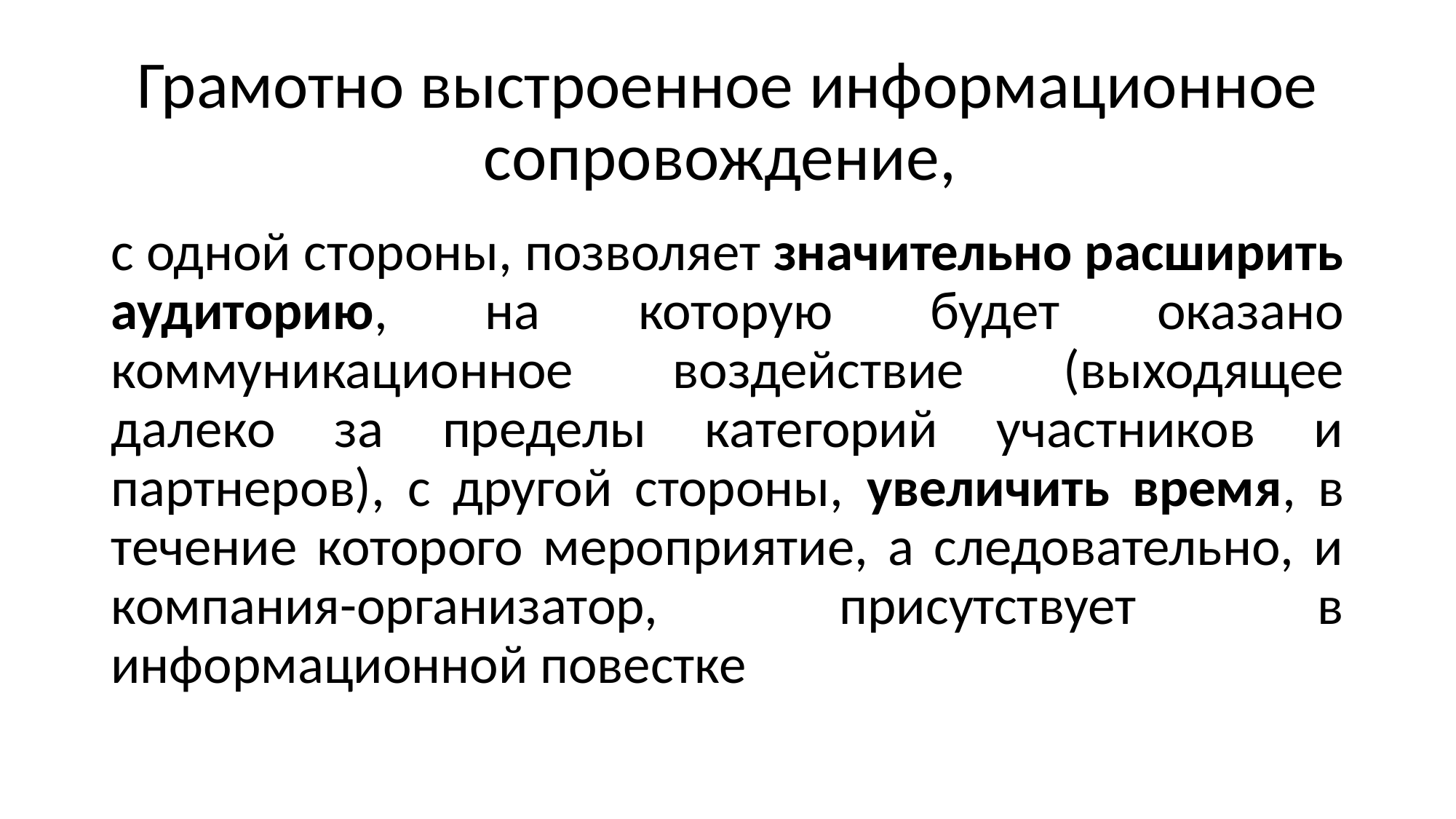

# Грамотно выстроенное информационное сопровождение,
с одной стороны, позволяет значительно расширить аудиторию, на которую будет оказано коммуникационное воздействие (выходящее далеко за пределы категорий участников и партнеров), с другой стороны, увеличить время, в течение которого мероприятие, а следовательно, и компания-организатор, присутствует в информационной повестке